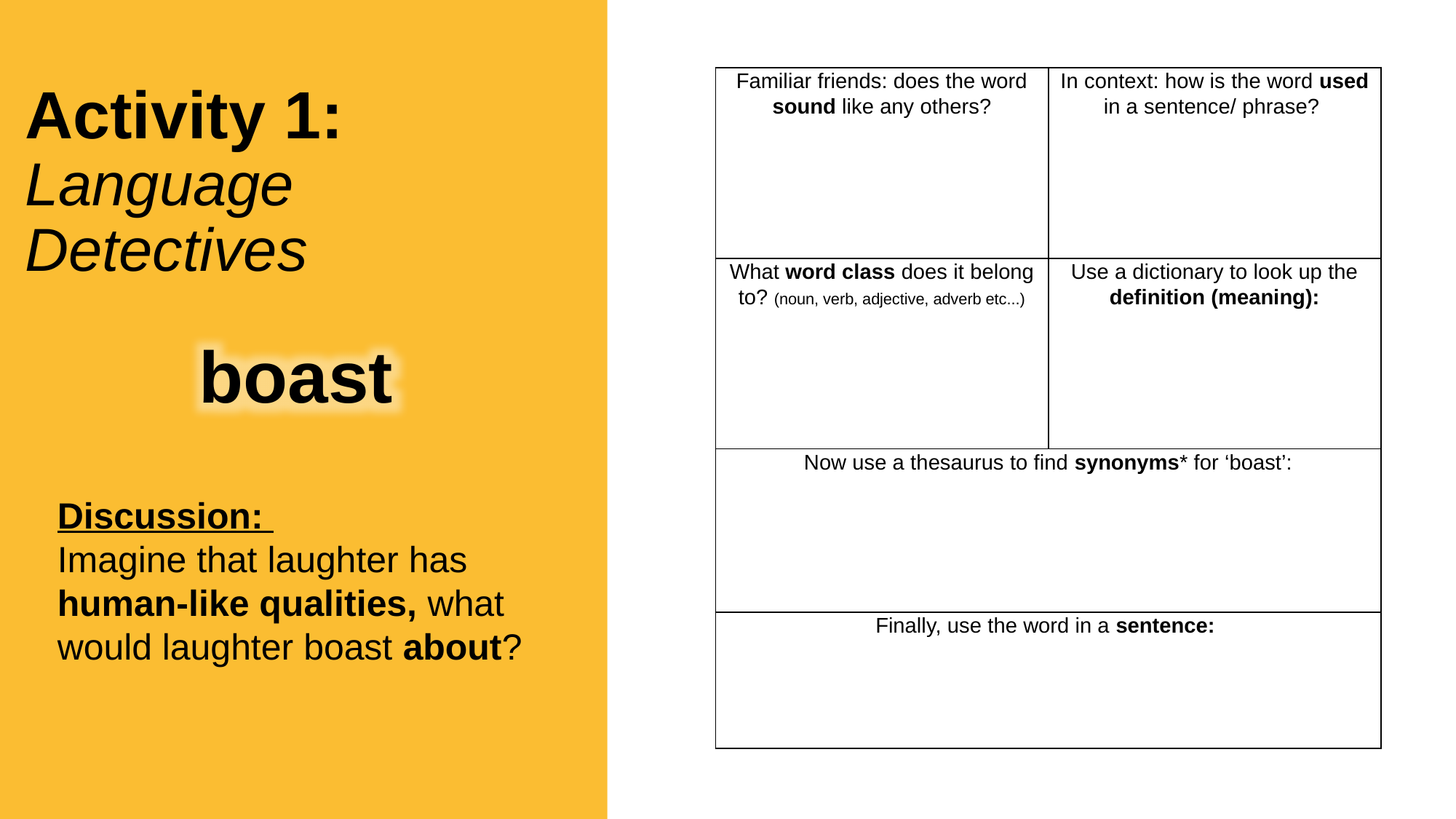

| Familiar friends: does the word sound like any others? | In context: how is the word used in a sentence/ phrase? |
| --- | --- |
| What word class does it belong to? (noun, verb, adjective, adverb etc...) | Use a dictionary to look up the definition (meaning): |
| Now use a thesaurus to find synonyms\* for ‘boast’: |  |
| Finally, use the word in a sentence: |  |
Activity 1:
Language Detectives

boast
Discussion:
Imagine that laughter has human-like qualities, what would laughter boast about?